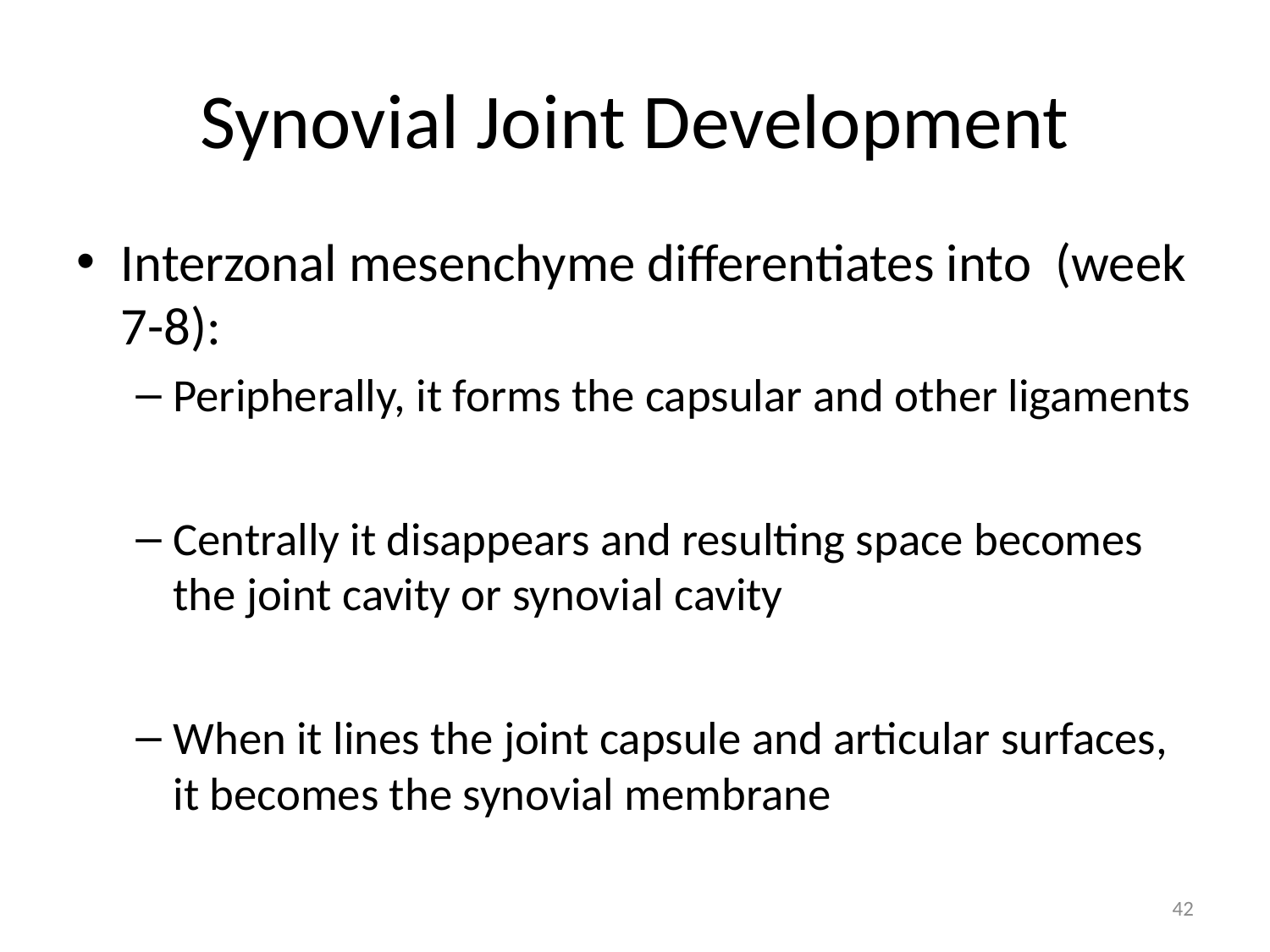

# Synovial Joint Development
Interzonal mesenchyme differentiates into  (week 7-8):
Peripherally, it forms the capsular and other ligaments

Centrally it disappears and resulting space becomes the joint cavity or synovial cavity

When it lines the joint capsule and articular surfaces, it becomes the synovial membrane
42